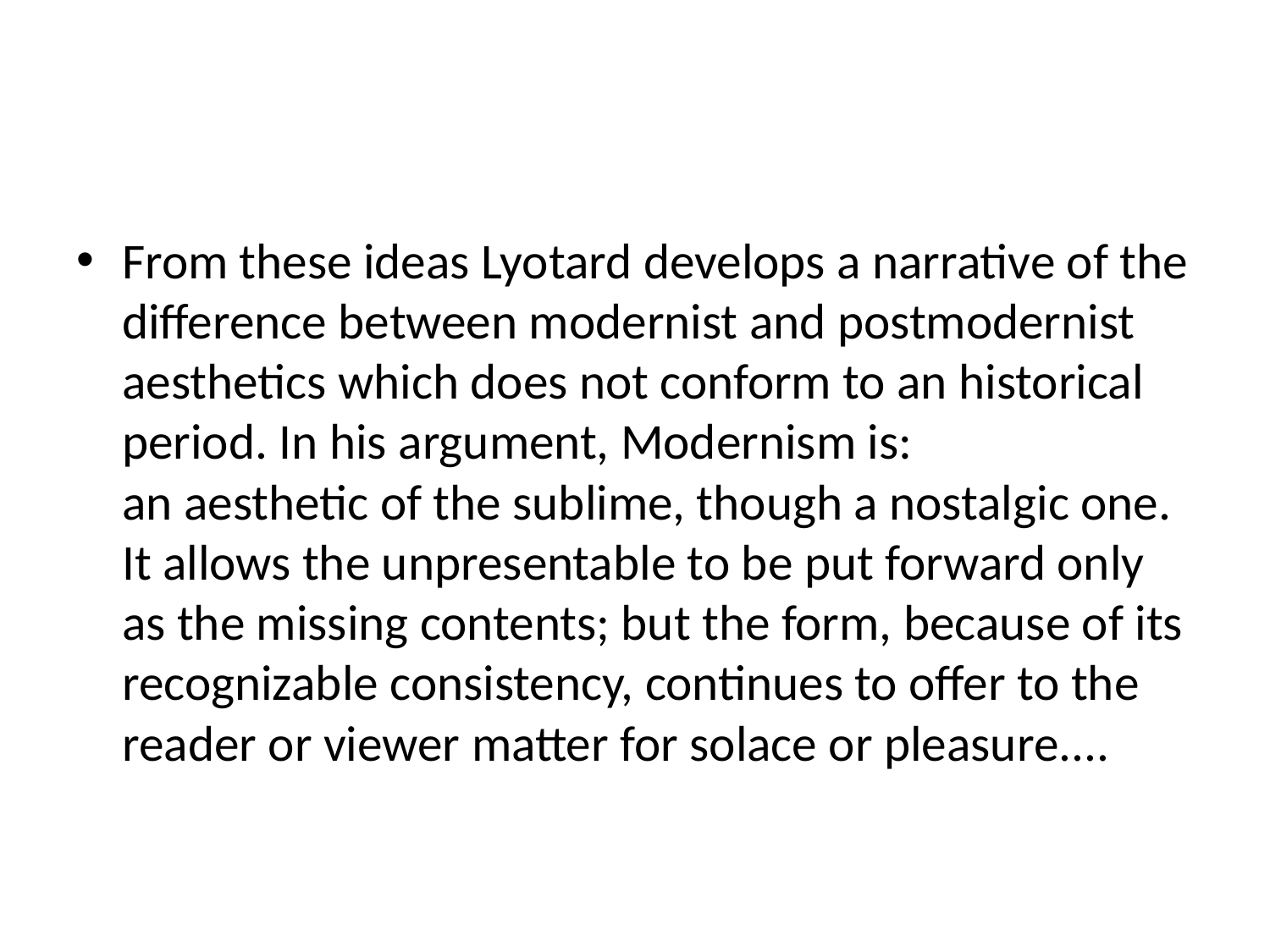

#
From these ideas Lyotard develops a narrative of the difference between modernist and postmodernist aesthetics which does not conform to an historical period. In his argument, Modernism is:
an aesthetic of the sublime, though a nostalgic one. It allows the unpresentable to be put forward only as the missing contents; but the form, because of its recognizable consistency, continues to offer to the reader or viewer matter for solace or pleasure....